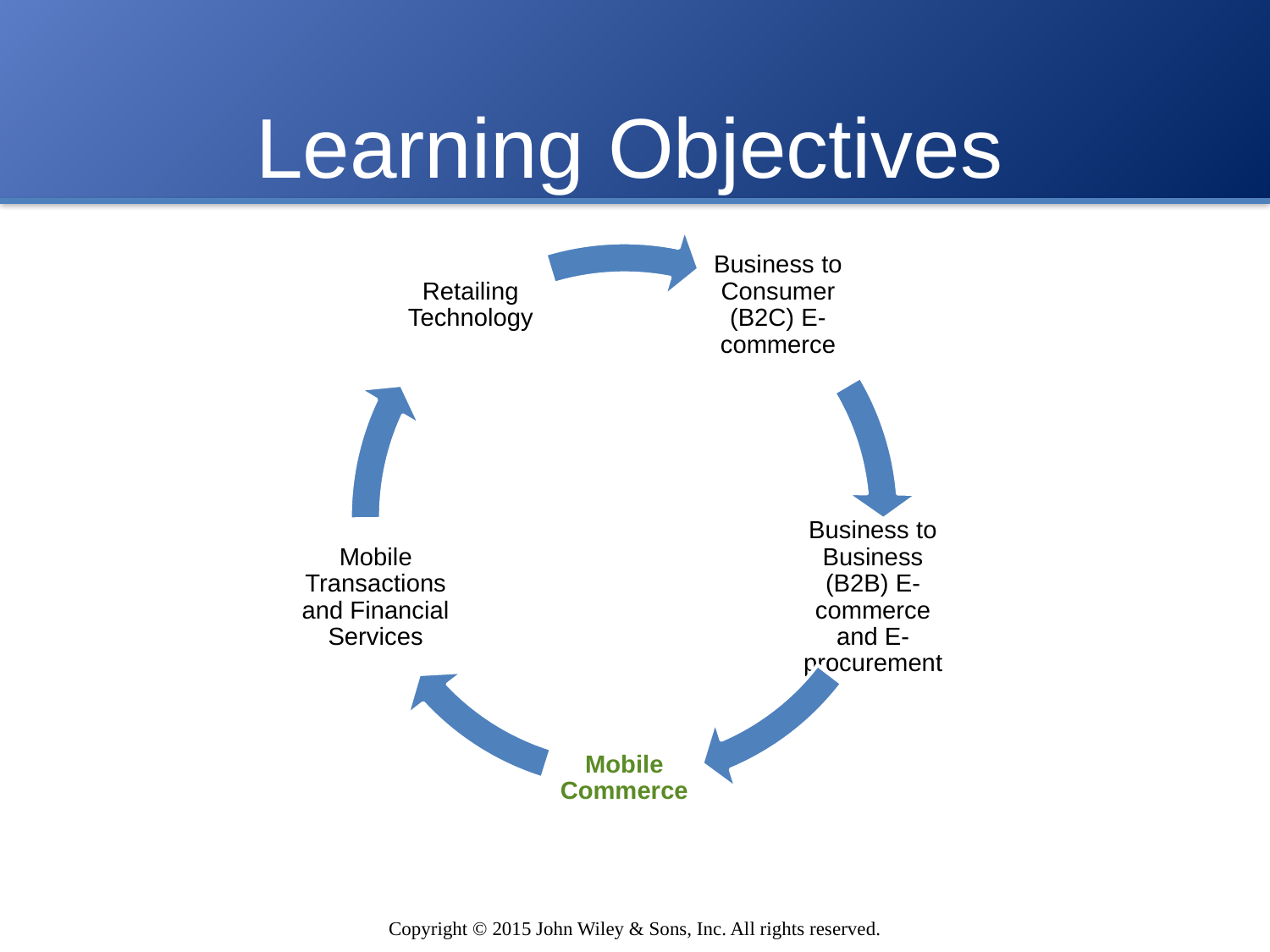

Business to Consumer (B2C) E-commerce
Business to Business (B2B) E-commerce and E-procurement
Mobile Commerce
Mobile Transactions and Financial Services
Retailing Technology